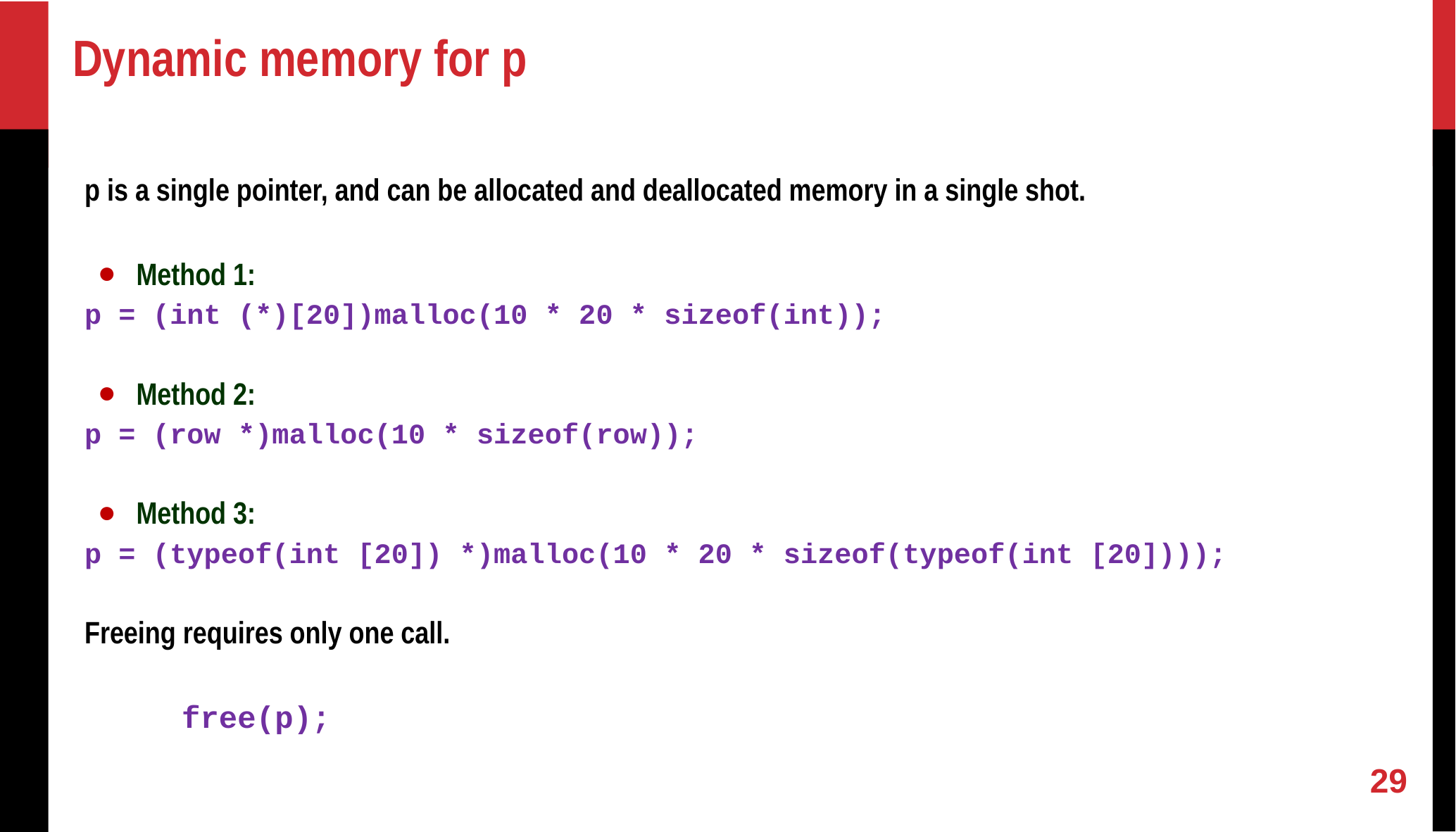

Dynamic memory for p
p is a single pointer, and can be allocated and deallocated memory in a single shot.

Method 1:
p = (int (*)[20])malloc(10 * 20 * sizeof(int));

Method 2:
p = (row *)malloc(10 * sizeof(row));

Method 3:
p = (typeof(int [20]) *)malloc(10 * 20 * sizeof(typeof(int [20])));

Freeing requires only one call.

	free(p);
29